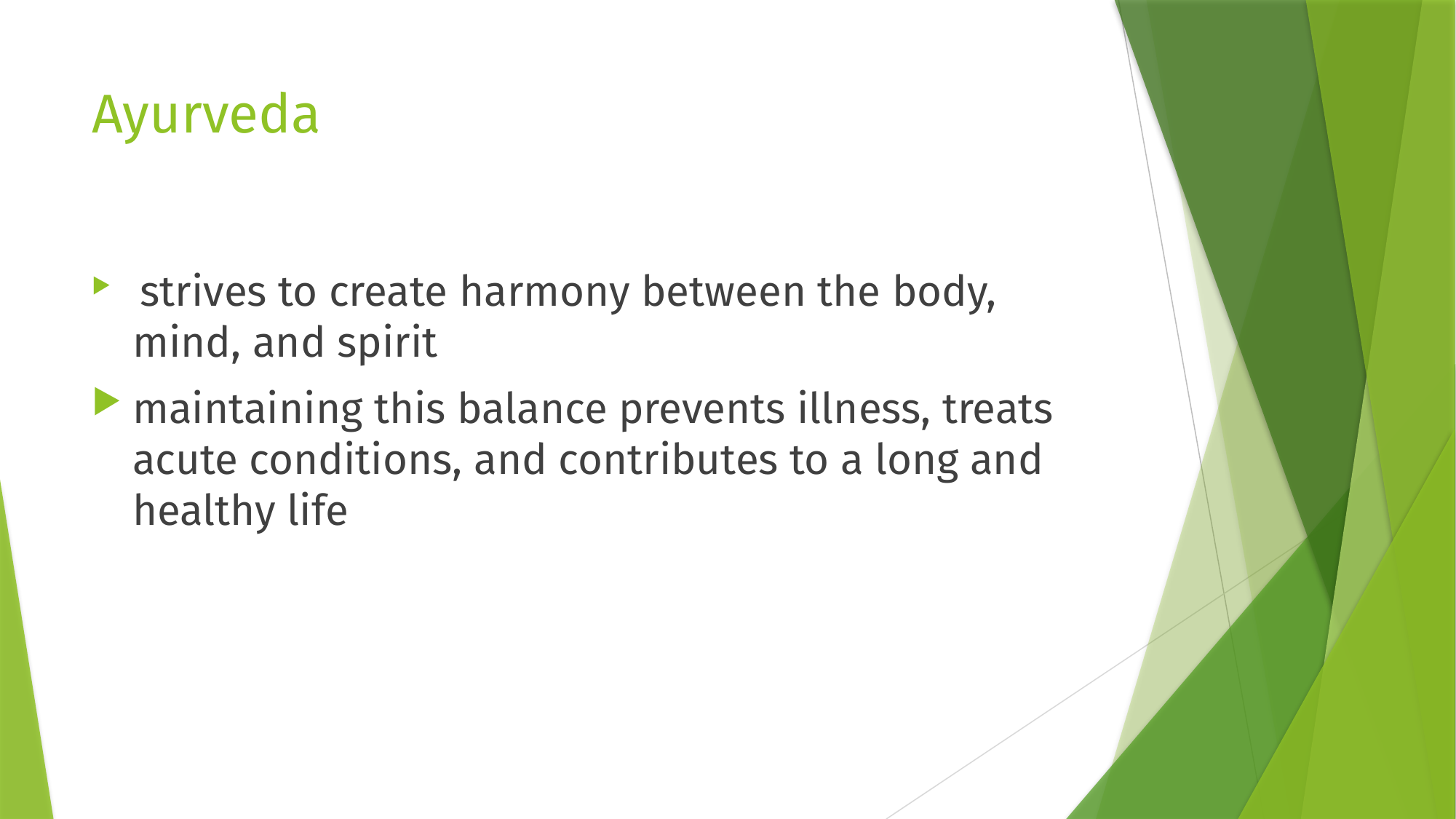

# Ayurveda
 strives to create harmony between the body, mind, and spirit
maintaining this balance prevents illness, treats acute conditions, and contributes to a long and healthy life